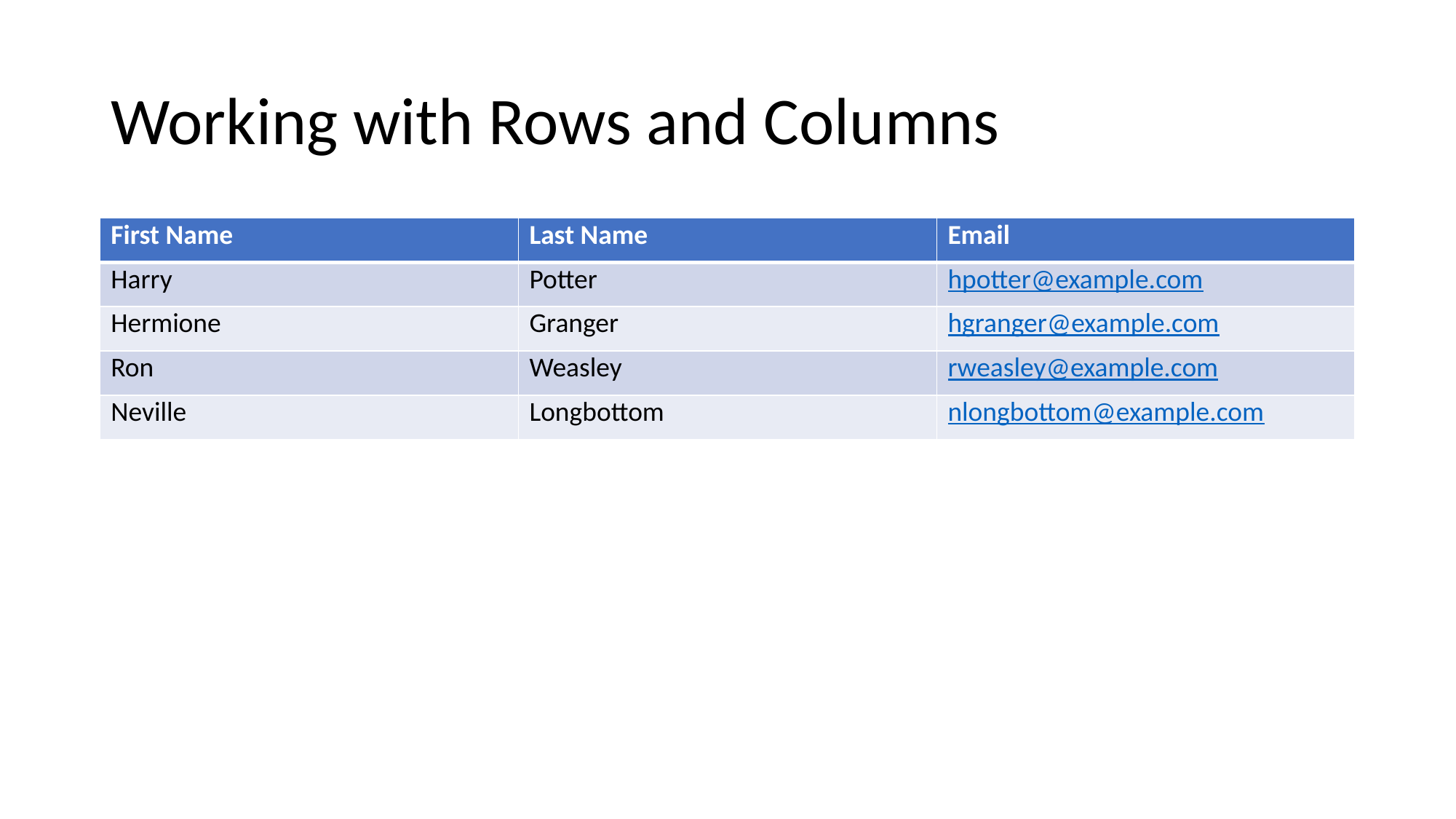

# Working with Rows and Columns
| First Name | Last Name | Email |
| --- | --- | --- |
| Harry | Potter | hpotter@example.com |
| Hermione | Granger | hgranger@example.com |
| Ron | Weasley | rweasley@example.com |
| Neville | Longbottom | nlongbottom@example.com |